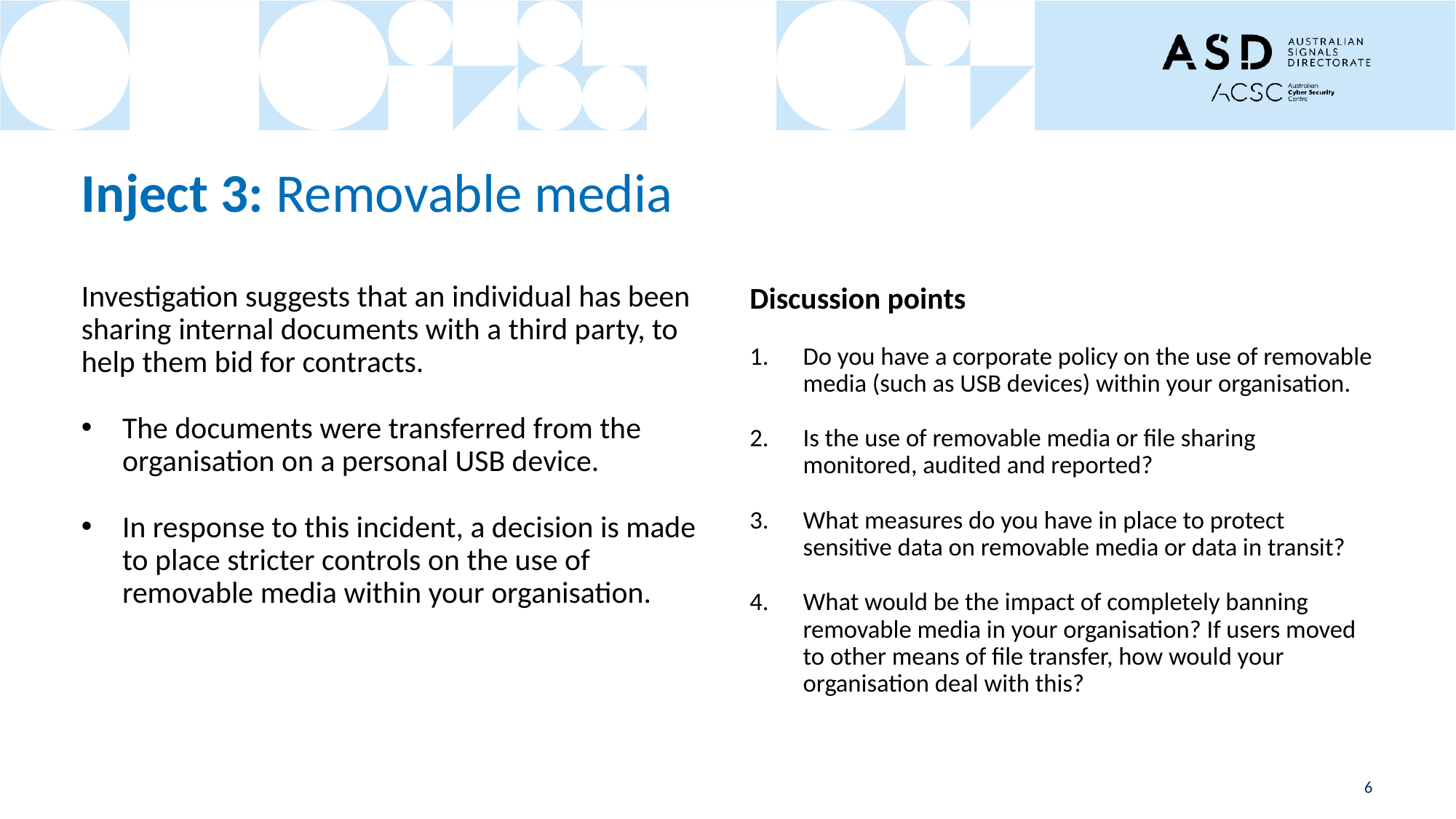

# Inject 3: Removable media
Investigation suggests that an individual has been sharing internal documents with a third party, to help them bid for contracts.
The documents were transferred from the organisation on a personal USB device.
In response to this incident, a decision is made to place stricter controls on the use of removable media within your organisation.
Discussion points
Do you have a corporate policy on the use of removable media (such as USB devices) within your organisation.
Is the use of removable media or file sharing monitored, audited and reported?
What measures do you have in place to protect sensitive data on removable media or data in transit?
What would be the impact of completely banning removable media in your organisation? If users moved to other means of file transfer, how would your organisation deal with this?
6